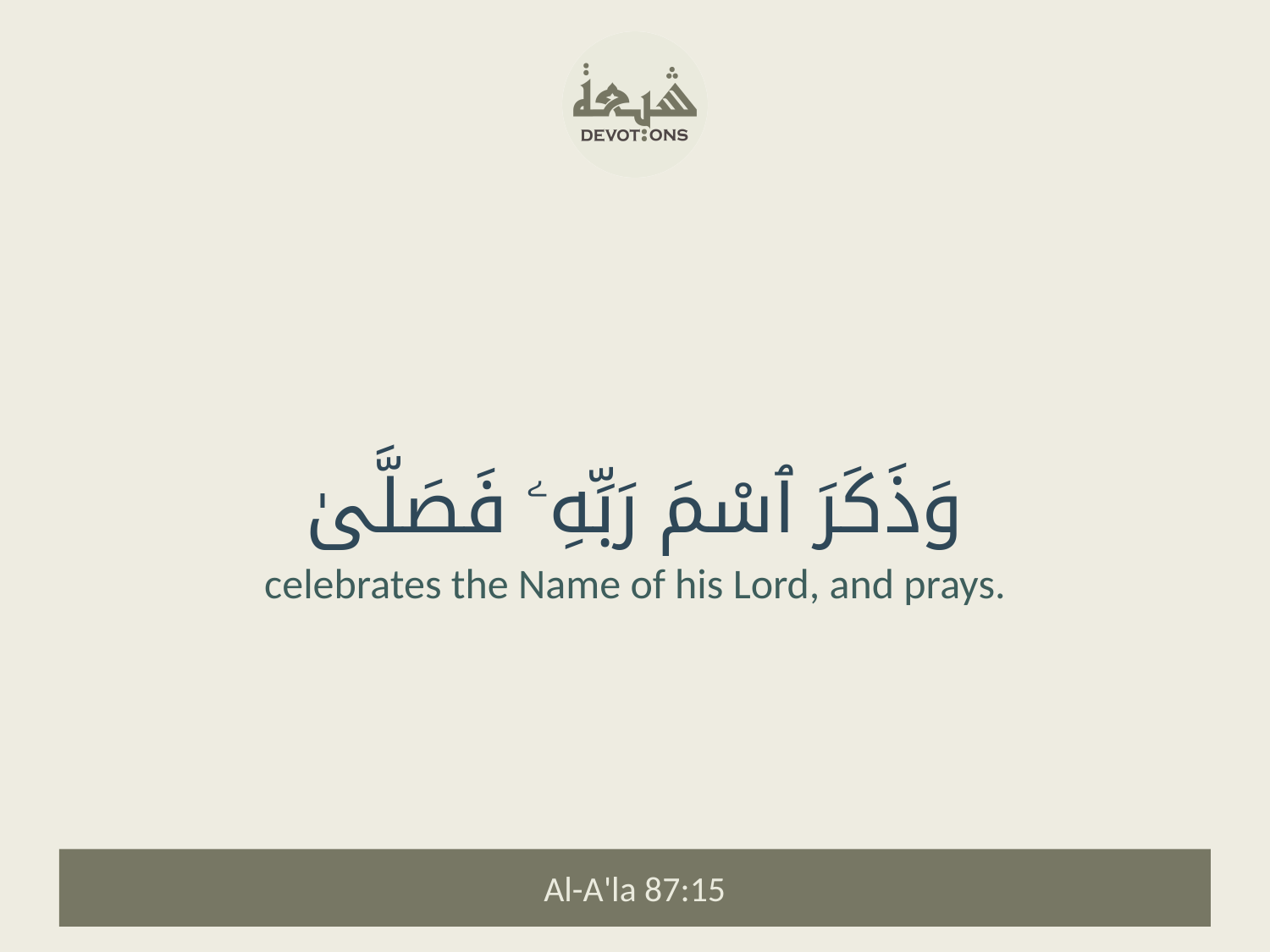

وَذَكَرَ ٱسْمَ رَبِّهِۦ فَصَلَّىٰ
celebrates the Name of his Lord, and prays.
Al-A'la 87:15